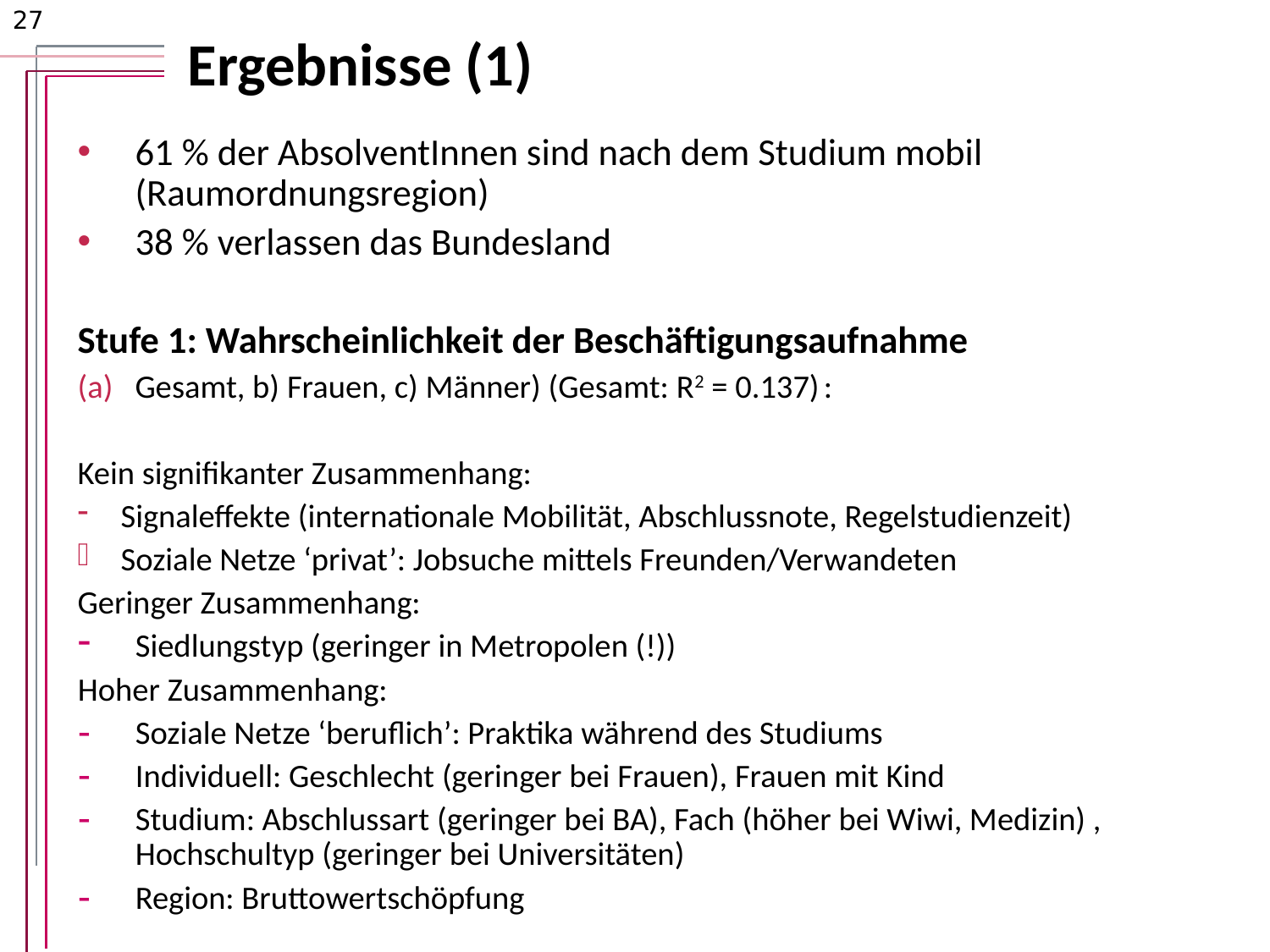

27
# Ergebnisse (1)
61 % der AbsolventInnen sind nach dem Studium mobil (Raumordnungsregion)
38 % verlassen das Bundesland

Stufe 1: Wahrscheinlichkeit der Beschäftigungsaufnahme
Gesamt, b) Frauen, c) Männer) (Gesamt: R2 = 0.137) :

Kein signifikanter Zusammenhang:
Signaleffekte (internationale Mobilität, Abschlussnote, Regelstudienzeit)
Soziale Netze ‘privat’: Jobsuche mittels Freunden/Verwandeten
Geringer Zusammenhang:
Siedlungstyp (geringer in Metropolen (!))
Hoher Zusammenhang:
Soziale Netze ‘beruflich’: Praktika während des Studiums
Individuell: Geschlecht (geringer bei Frauen), Frauen mit Kind
Studium: Abschlussart (geringer bei BA), Fach (höher bei Wiwi, Medizin) , Hochschultyp (geringer bei Universitäten)
Region: Bruttowertschöpfung